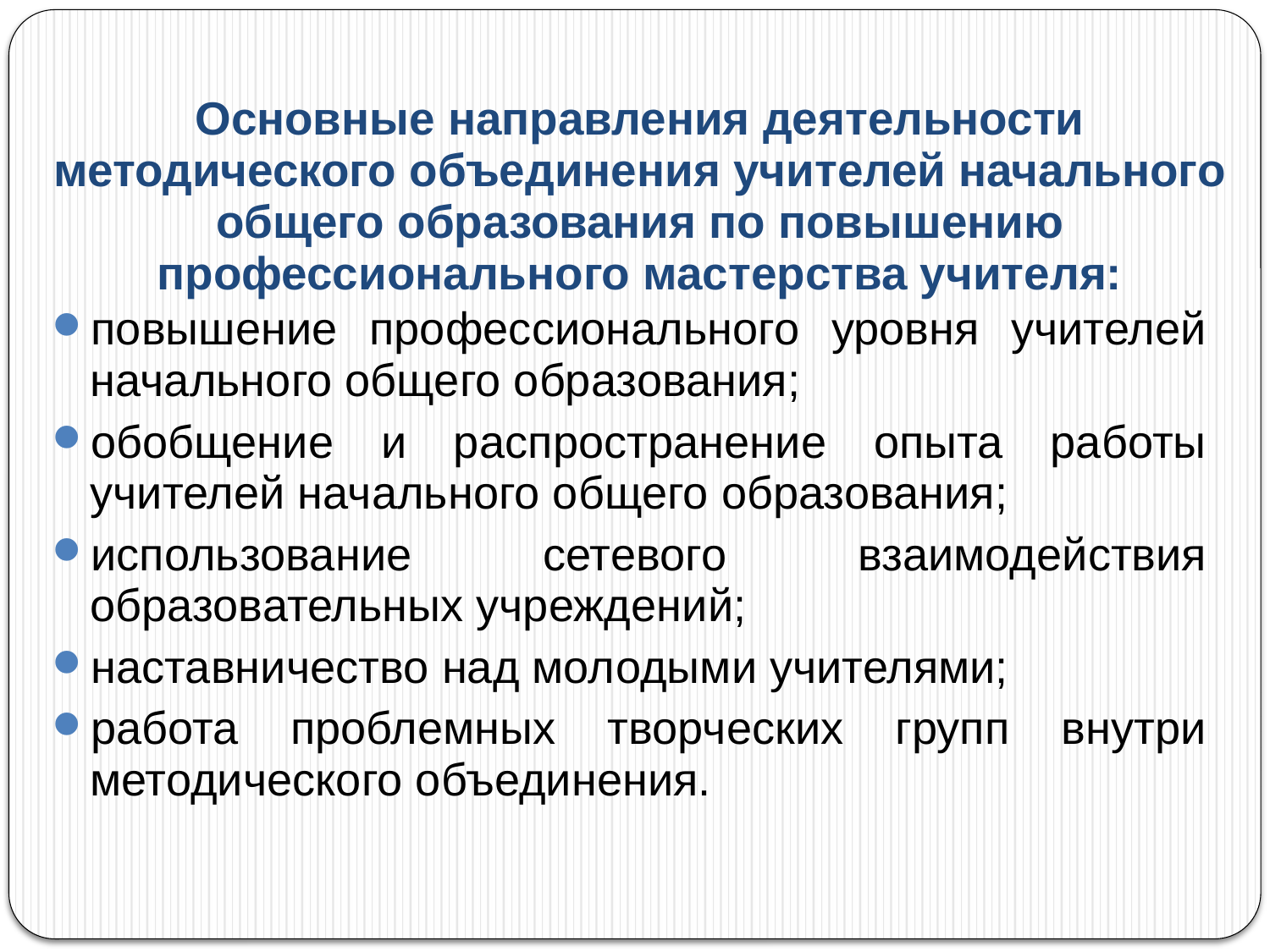

# Основные направления деятельности методического объединения учителей начального общего образования по повышению профессионального мастерства учителя:
повышение профессионального уровня учителей начального общего образования;
обобщение и распространение опыта работы учителей начального общего образования;
использование сетевого взаимодействия образовательных учреждений;
наставничество над молодыми учителями;
работа проблемных творческих групп внутри методического объединения.